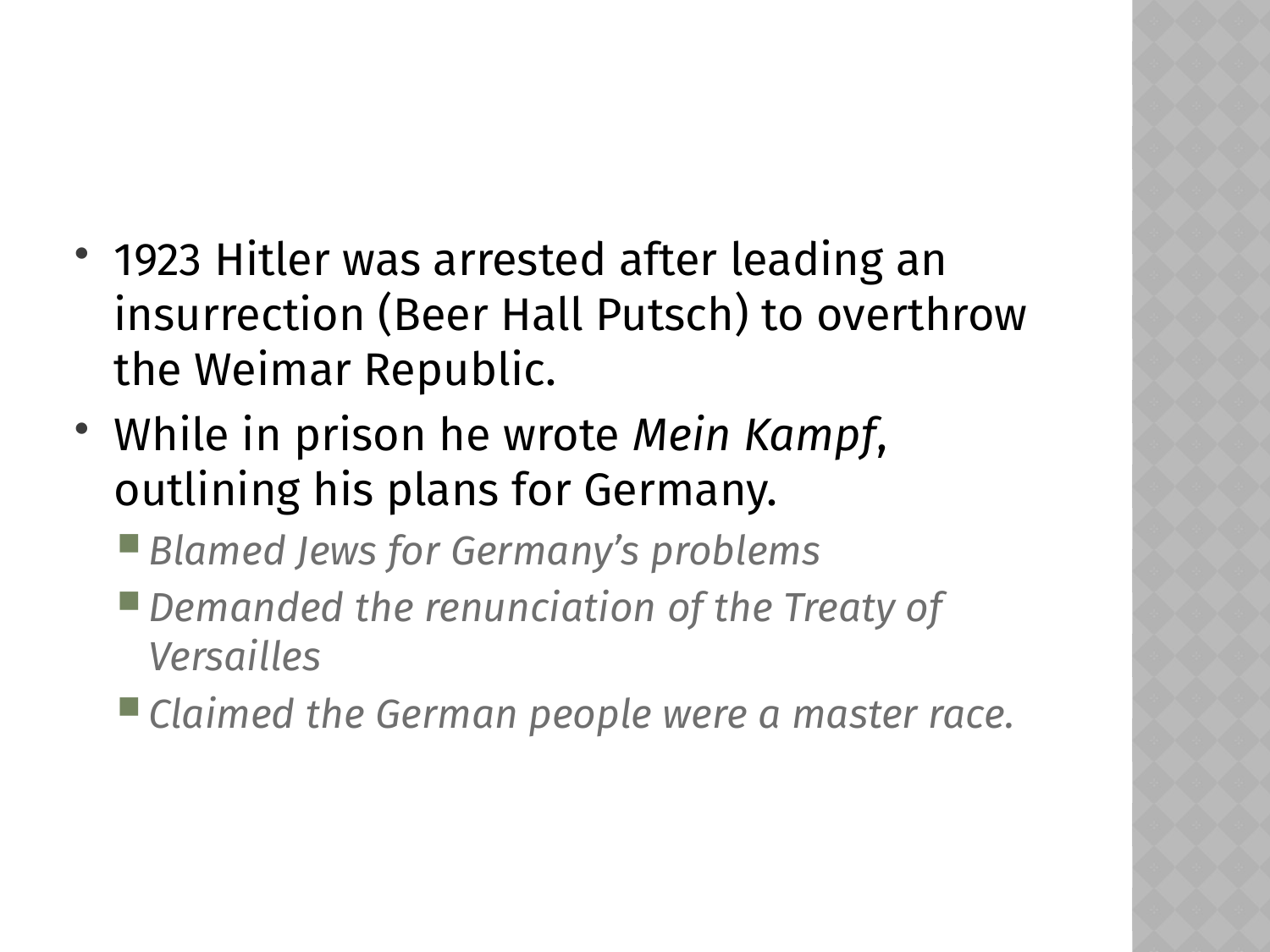

#
1923 Hitler was arrested after leading an insurrection (Beer Hall Putsch) to overthrow the Weimar Republic.
While in prison he wrote Mein Kampf, outlining his plans for Germany.
Blamed Jews for Germany’s problems
Demanded the renunciation of the Treaty of Versailles
Claimed the German people were a master race.